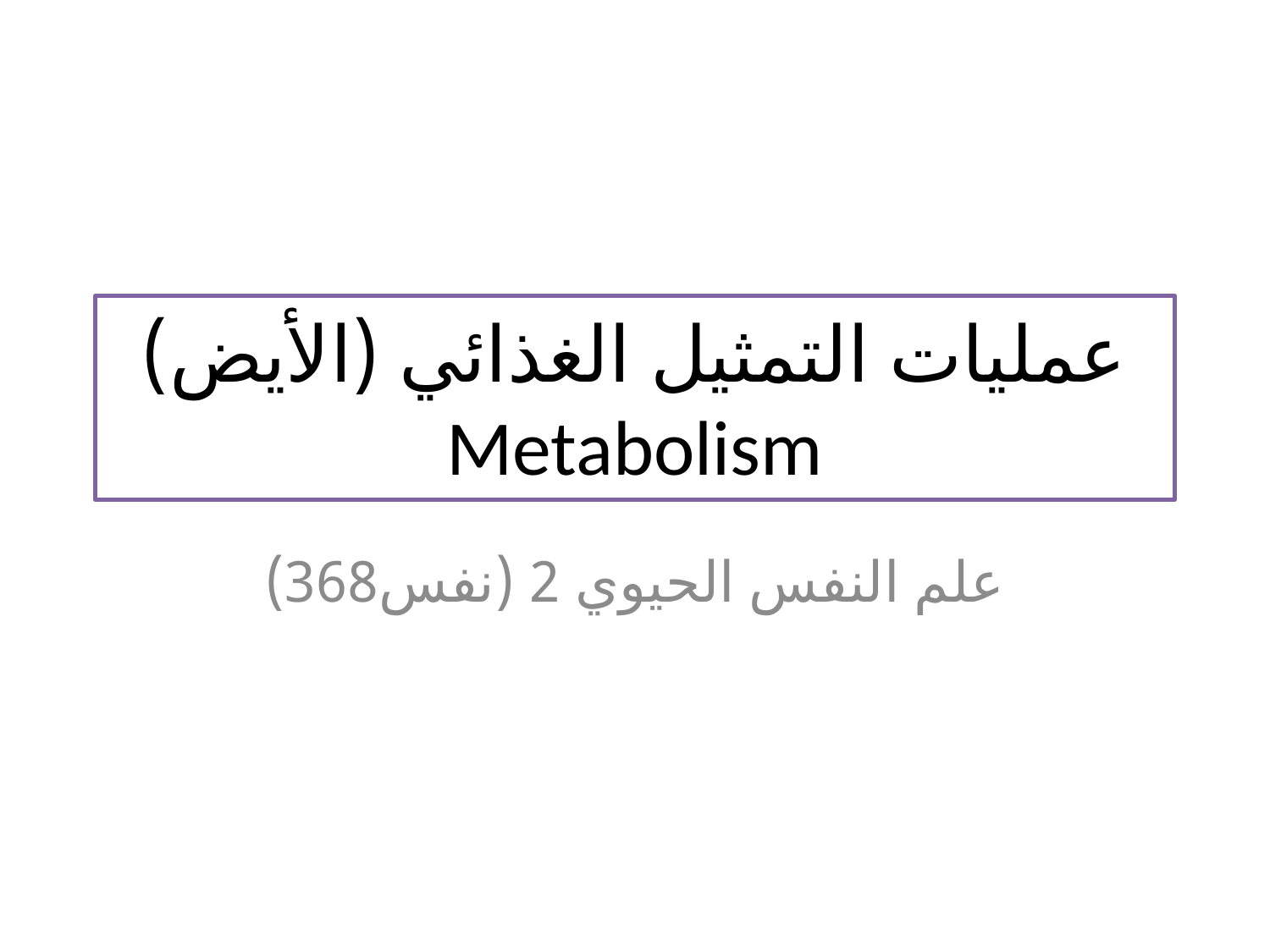

# عمليات التمثيل الغذائي (الأيض) Metabolism
علم النفس الحيوي 2 (نفس368)